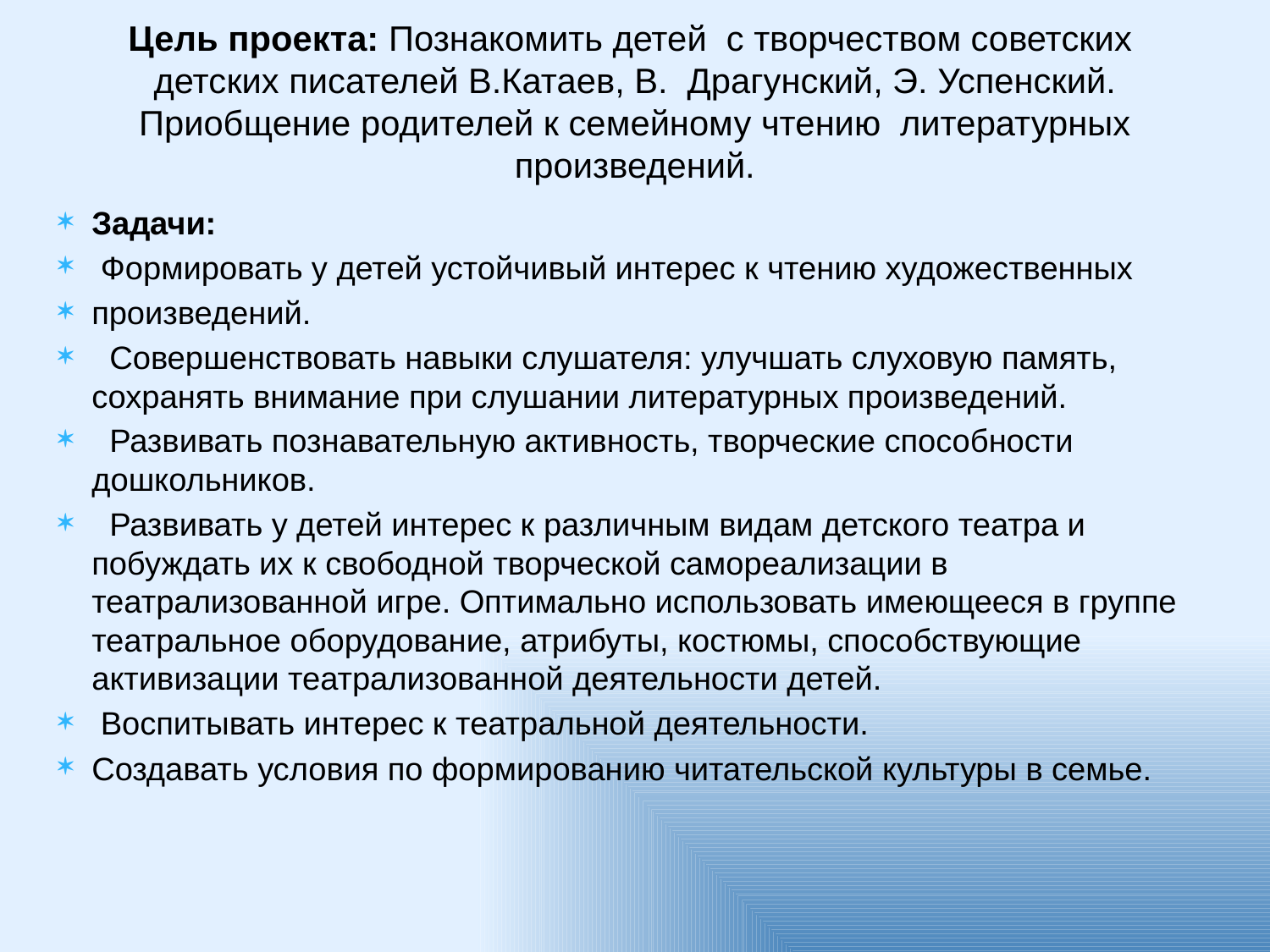

# Цель проекта: Познакомить детей  с творчеством советских  детских писателей В.Катаев, В.  Драгунский, Э. Успенский. Приобщение родителей к семейному чтению  литературных произведений.
Задачи:
 Формировать у детей устойчивый интерес к чтению художественных
произведений.
  Совершенствовать навыки слушателя: улучшать слуховую память, сохранять внимание при слушании литературных произведений.
  Развивать познавательную активность, творческие способности  дошкольников.
  Развивать у детей интерес к различным видам детского театра и побуждать их к свободной творческой самореализации в театрализованной игре. Оптимально использовать имеющееся в группе театральное оборудование, атрибуты, костюмы, способствующие активизации театрализованной деятельности детей.
 Воспитывать интерес к театральной деятельности.
Создавать условия по формированию читательской культуры в семье.